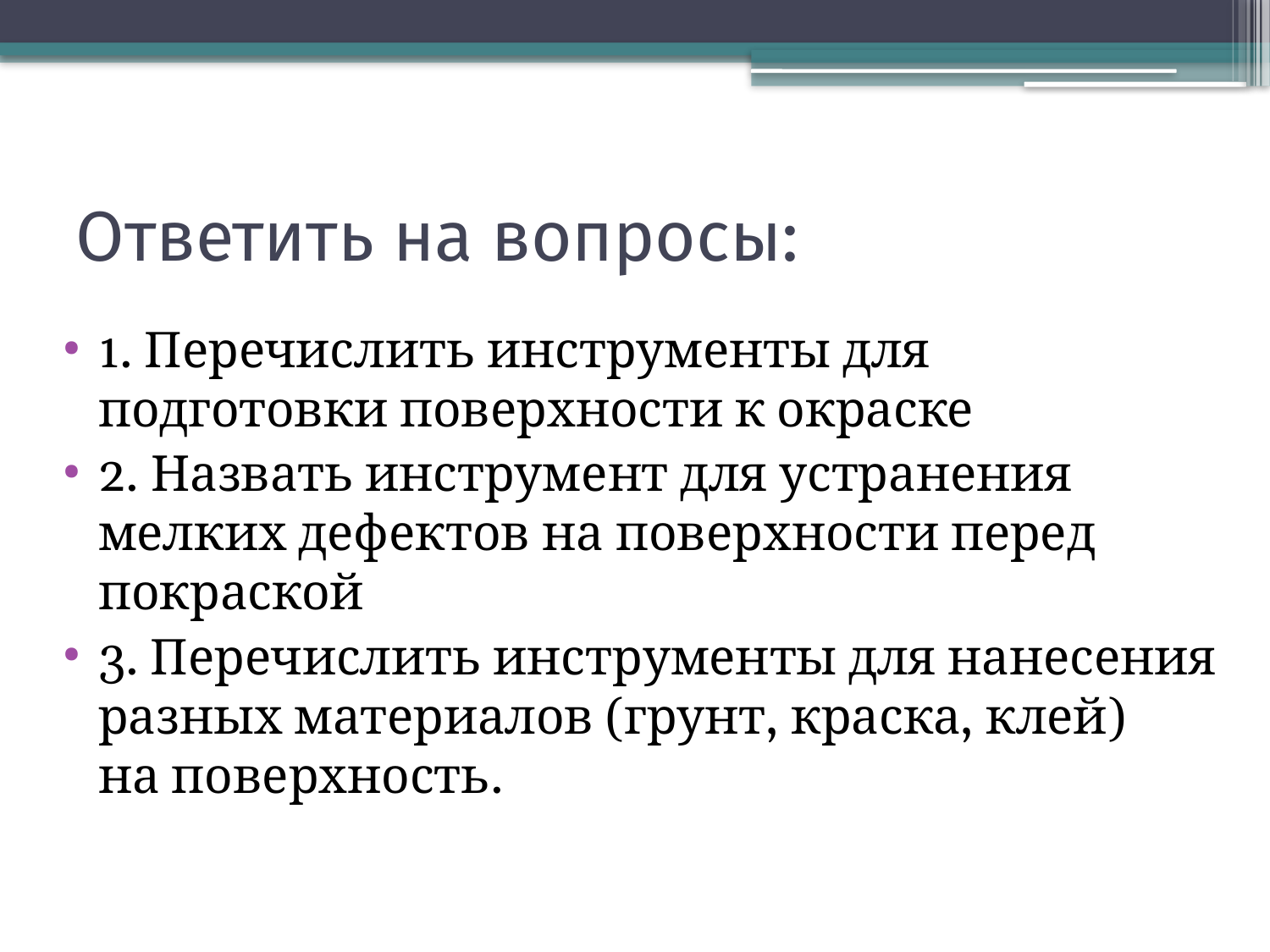

# Ответить на вопросы:
1. Перечислить инструменты для подготовки поверхности к окраске
2. Назвать инструмент для устранения мелких дефектов на поверхности перед покраской
3. Перечислить инструменты для нанесения разных материалов (грунт, краска, клей) на поверхность.